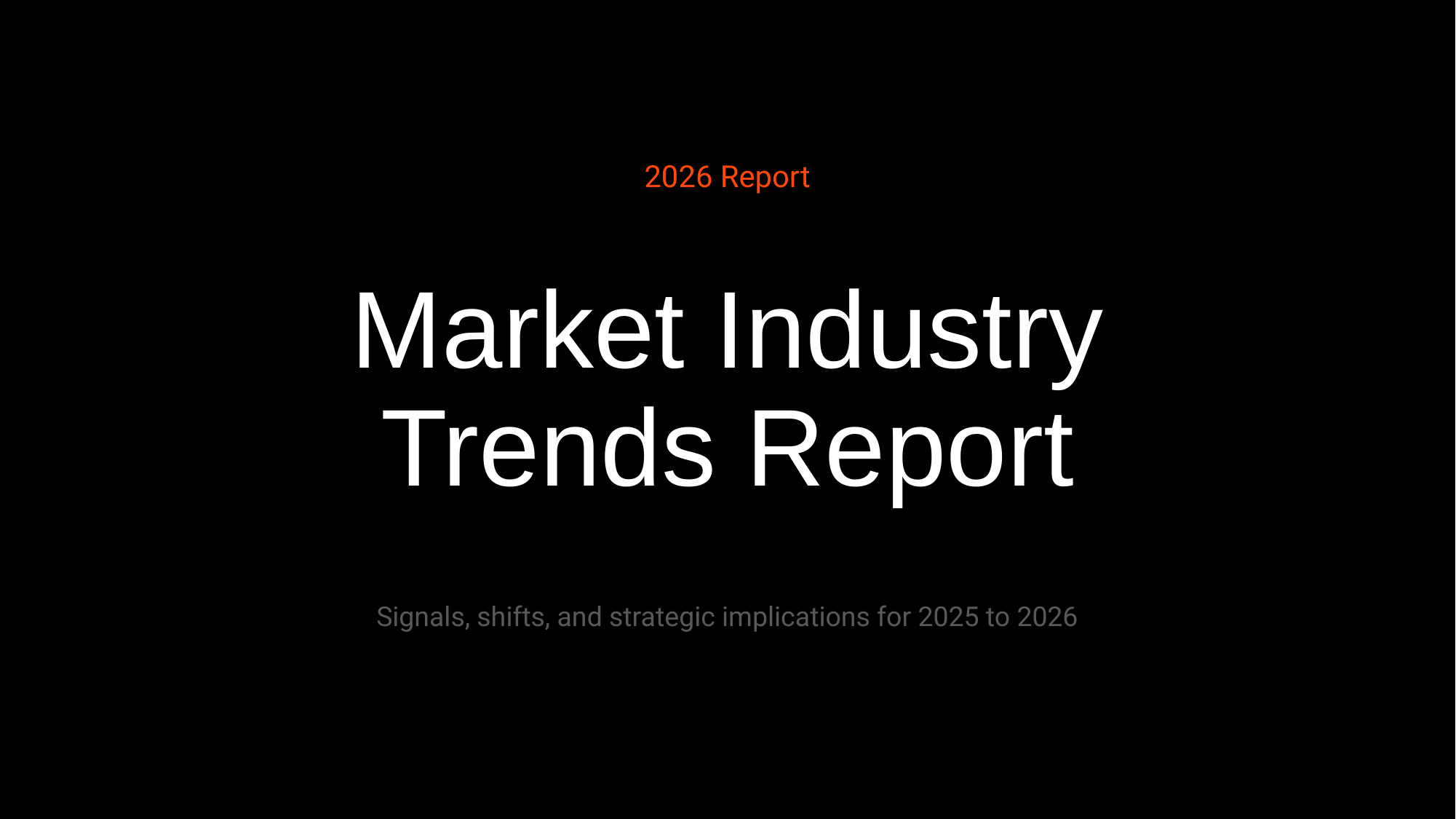

2026 Report
# Market Industry Trends Report
Signals, shifts, and strategic implications for 2025 to 2026